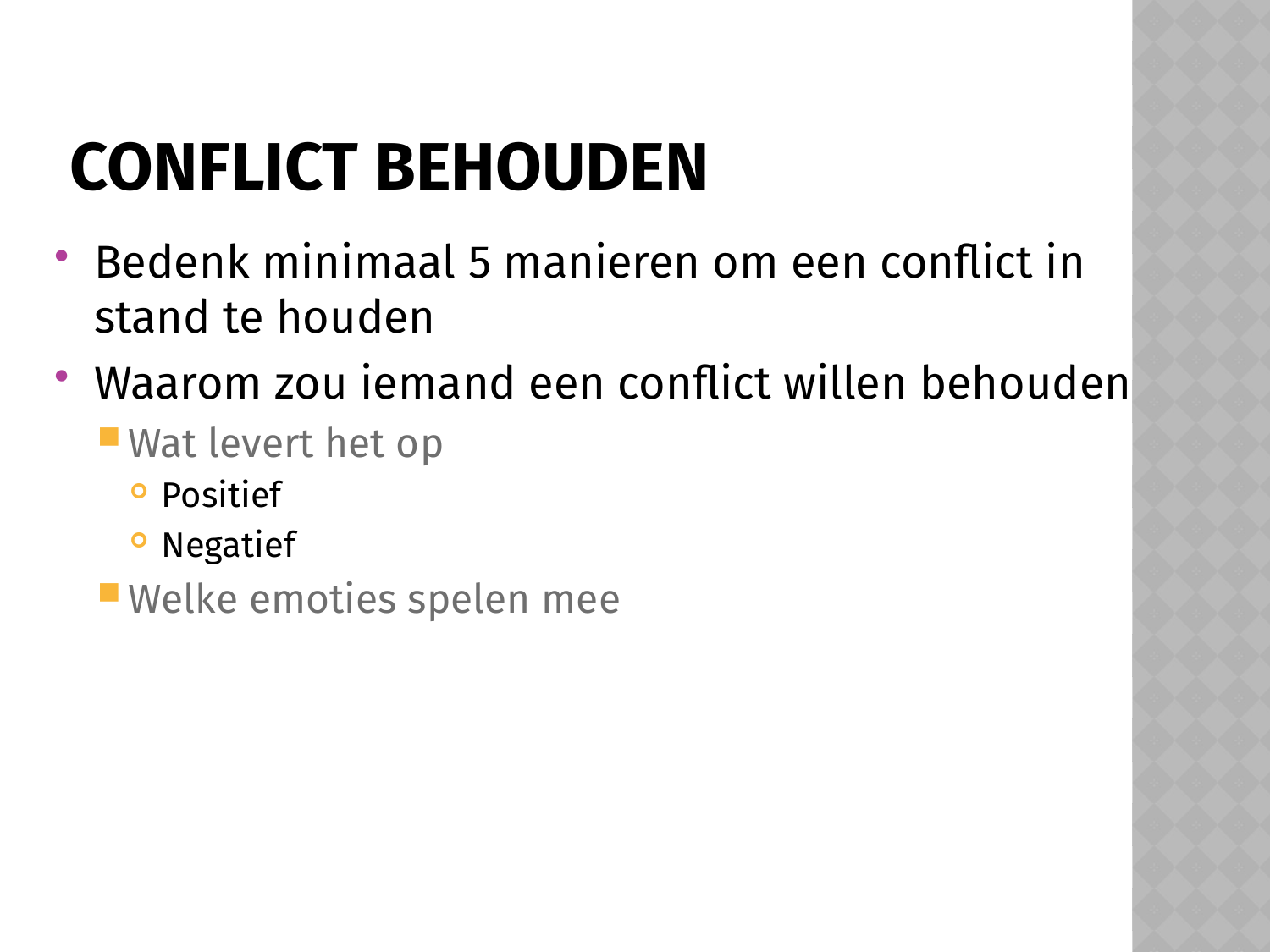

# conflict behouden
Bedenk minimaal 5 manieren om een conflict in stand te houden
Waarom zou iemand een conflict willen behouden
Wat levert het op
Positief
Negatief
Welke emoties spelen mee